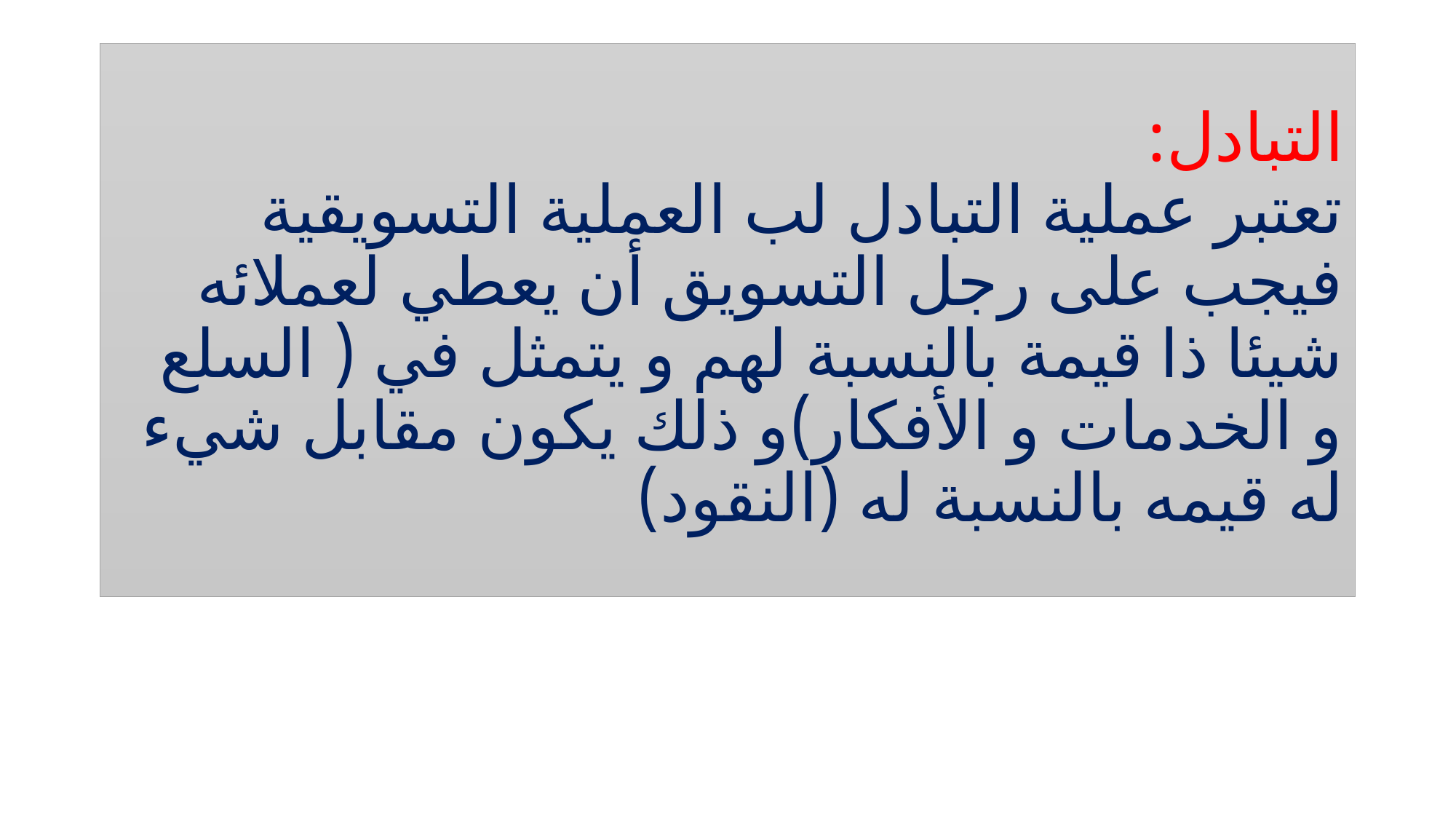

# التبادل: تعتبر عملية التبادل لب العملية التسويقية فيجب على رجل التسويق أن يعطي لعملائه شيئا ذا قيمة بالنسبة لهم و يتمثل في ( السلع و الخدمات و الأفكار)و ذلك يكون مقابل شيء له قيمه بالنسبة له (النقود)